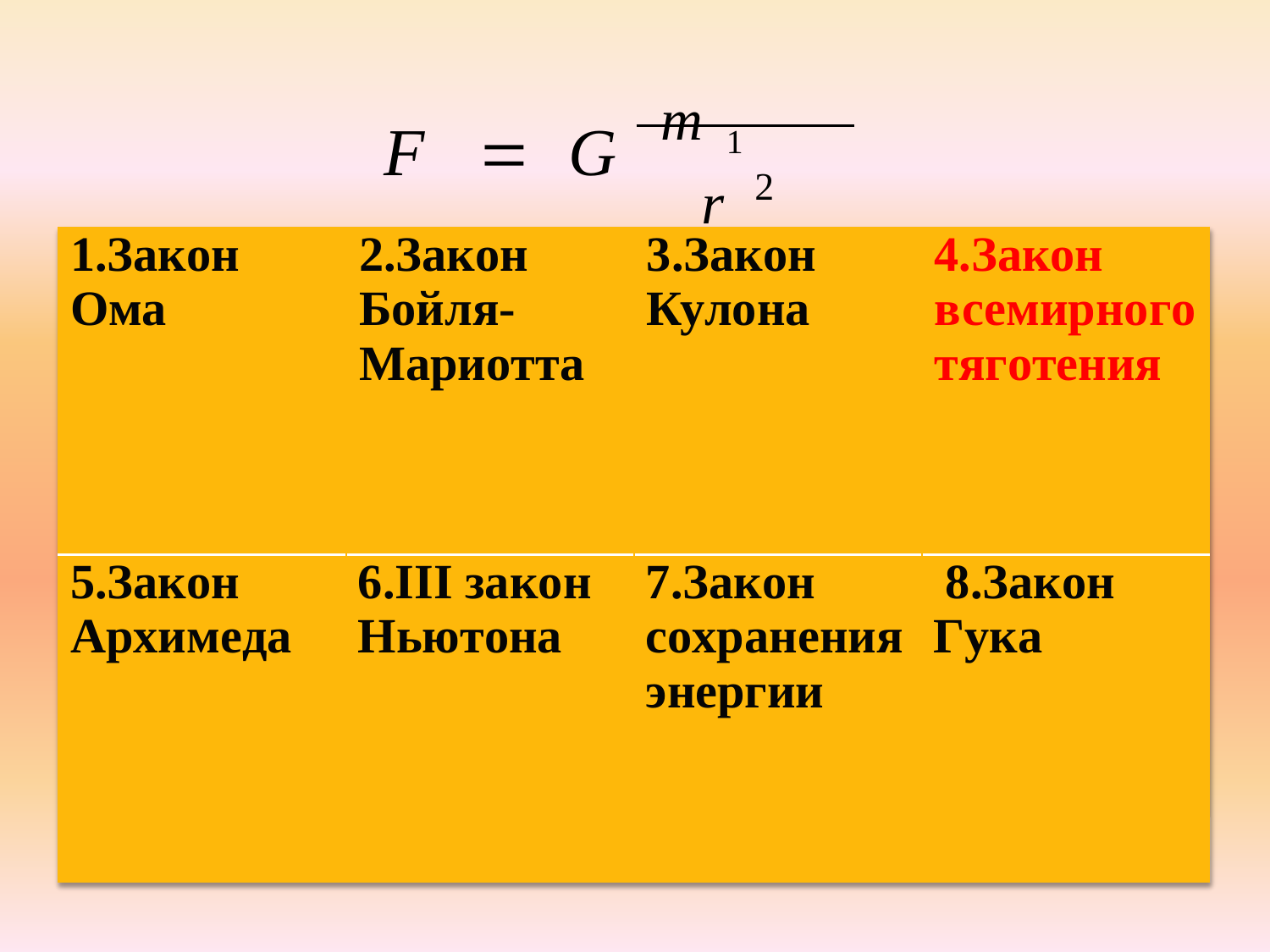

F	= G m1 m2
r 2

| 1.Закон Ома | 2.Закон Бойля- Мариотта | 3.Закон Кулона | 4.Закон всемирного тяготения |
| --- | --- | --- | --- |
| 5.Закон Архимеда | 6.III закон Ньютона | 7.Закон сохранения энергии | 8.Закон Гука |